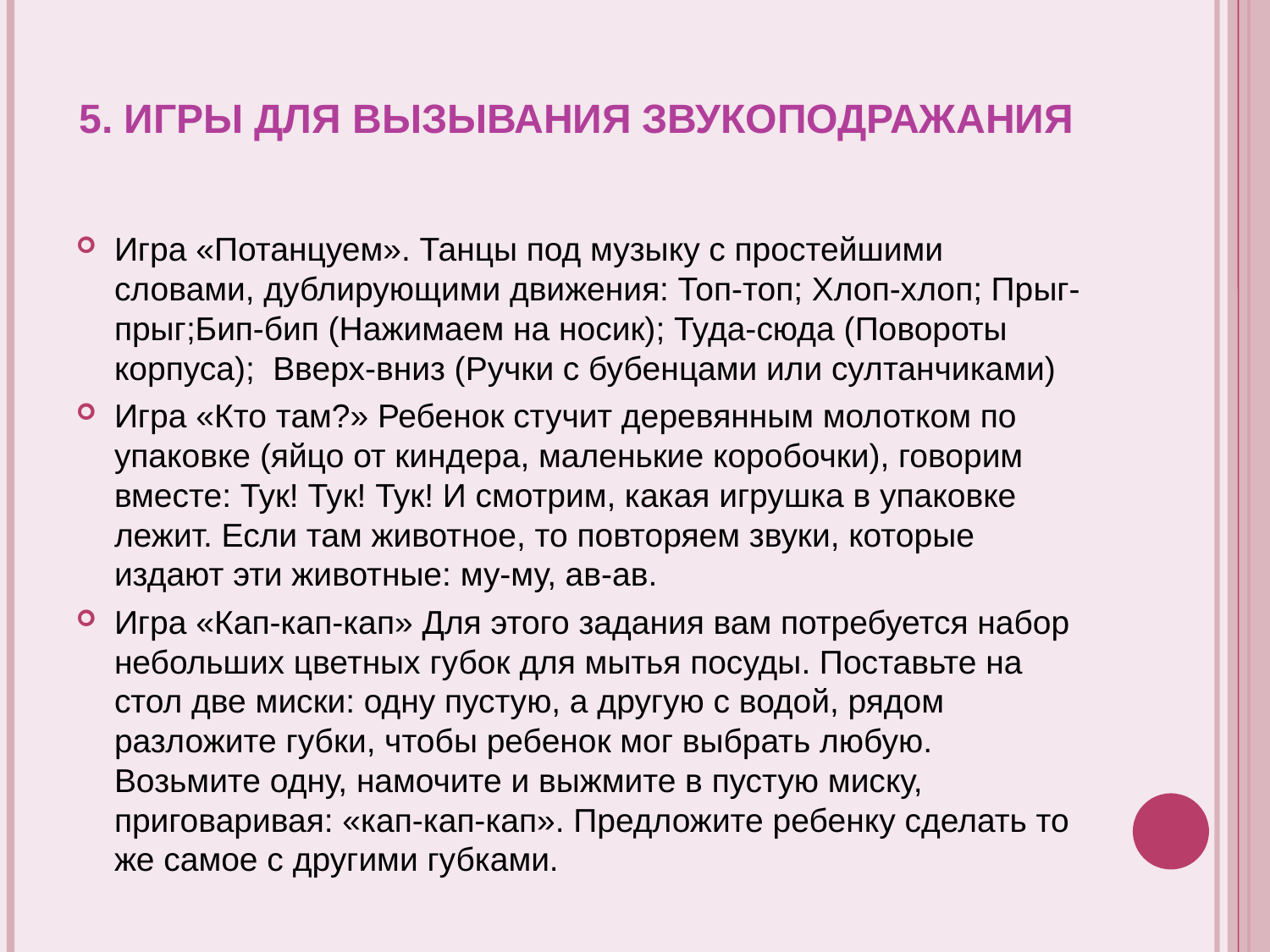

# 5. Игры для вызывания звукоподражания
Игра «Потанцуем». Танцы под музыку с простейшими словами, дублирующими движения: Топ-топ; Хлоп-хлоп; Прыг-прыг;Бип-бип (Нажимаем на носик); Туда-сюда (Повороты корпуса);  Вверх-вниз (Ручки с бубенцами или султанчиками)
Игра «Кто там?» Ребенок стучит деревянным молотком по упаковке (яйцо от киндера, маленькие коробочки), говорим вместе: Тук! Тук! Тук! И смотрим, какая игрушка в упаковке лежит. Если там животное, то повторяем звуки, которые издают эти животные: му-му, ав-ав.
Игра «Кап-кап-кап» Для этого задания вам потребуется набор небольших цветных губок для мытья посуды. Поставьте на стол две миски: одну пустую, а другую с водой, рядом разложите губки, чтобы ребенок мог выбрать любую. Возьмите одну, намочите и выжмите в пустую миску, приговаривая: «кап-кап-кап». Предложите ребенку сделать то же самое с другими губками.